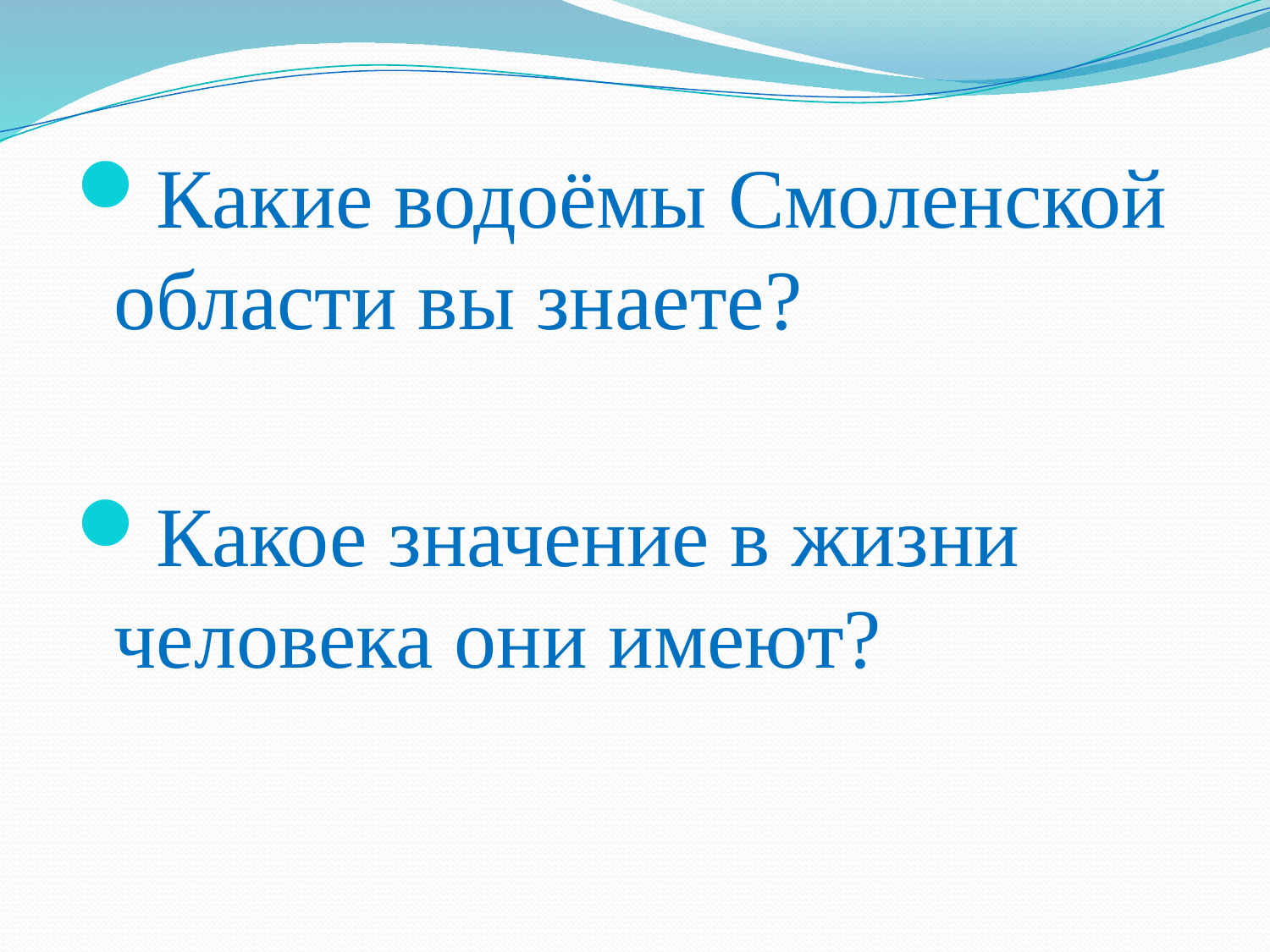

Какие водоёмы Смоленской области вы знаете?

Какое значение в жизни человека они имеют?